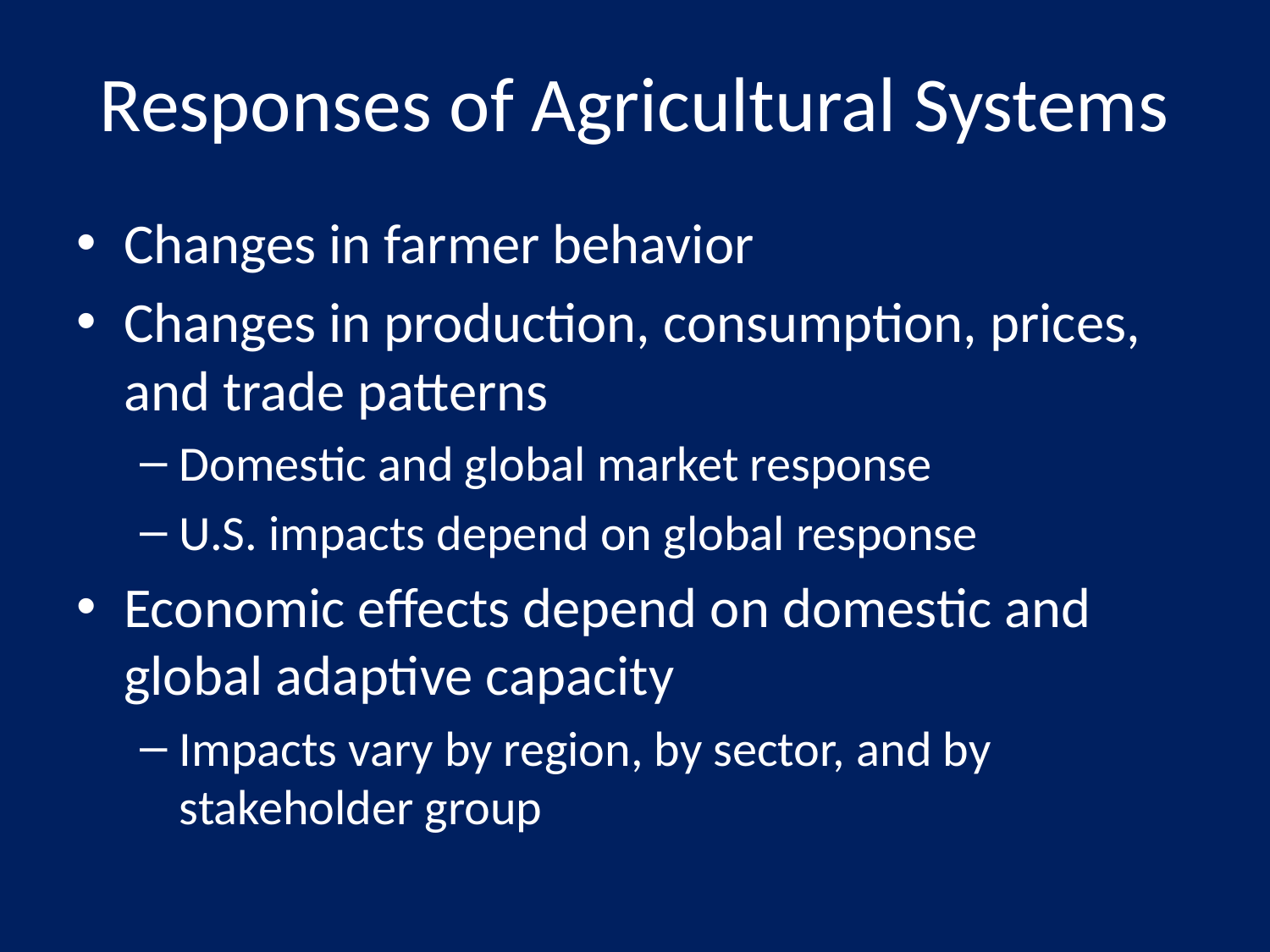

# Responses of Agricultural Systems
Changes in farmer behavior
Changes in production, consumption, prices, and trade patterns
Domestic and global market response
U.S. impacts depend on global response
Economic effects depend on domestic and global adaptive capacity
Impacts vary by region, by sector, and by stakeholder group